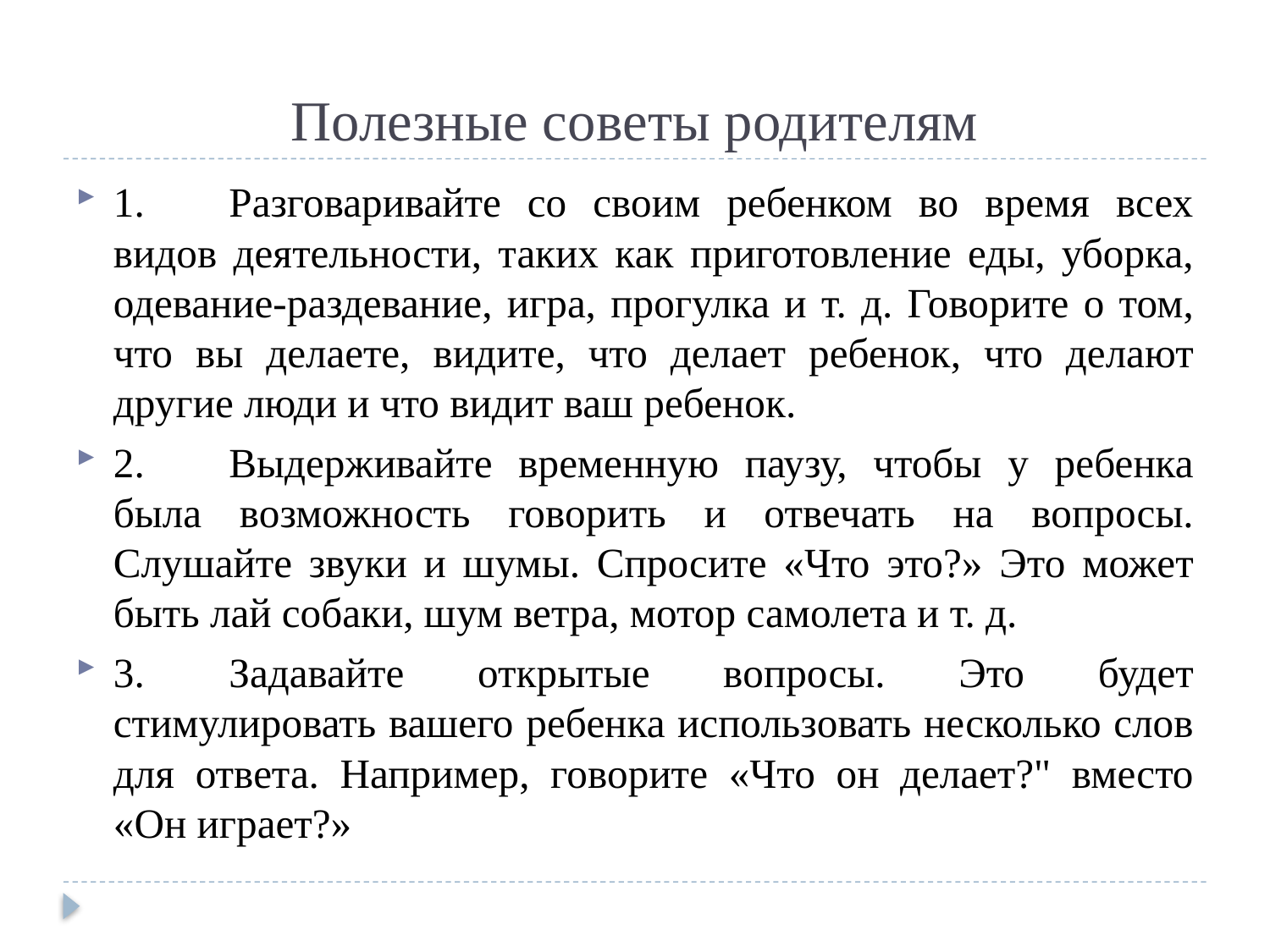

# Полезные советы родителям
1.	Разговаривайте со своим ребенком во время всех видов деятельности, таких как приготовление еды, уборка, одевание-раздевание, игра, прогулка и т. д. Говорите о том, что вы делаете, видите, что делает ребенок, что делают другие люди и что видит ваш ребенок.
2.	Выдерживайте временную паузу, чтобы у ребенка была возможность говорить и отвечать на вопросы. Слушайте звуки и шумы. Спросите «Что это?» Это может быть лай собаки, шум ветра, мотор самолета и т. д.
3.	Задавайте открытые вопросы. Это будет стимулировать вашего ребенка использовать несколько слов для ответа. Например, говорите «Что он делает?" вместо «Он играет?»